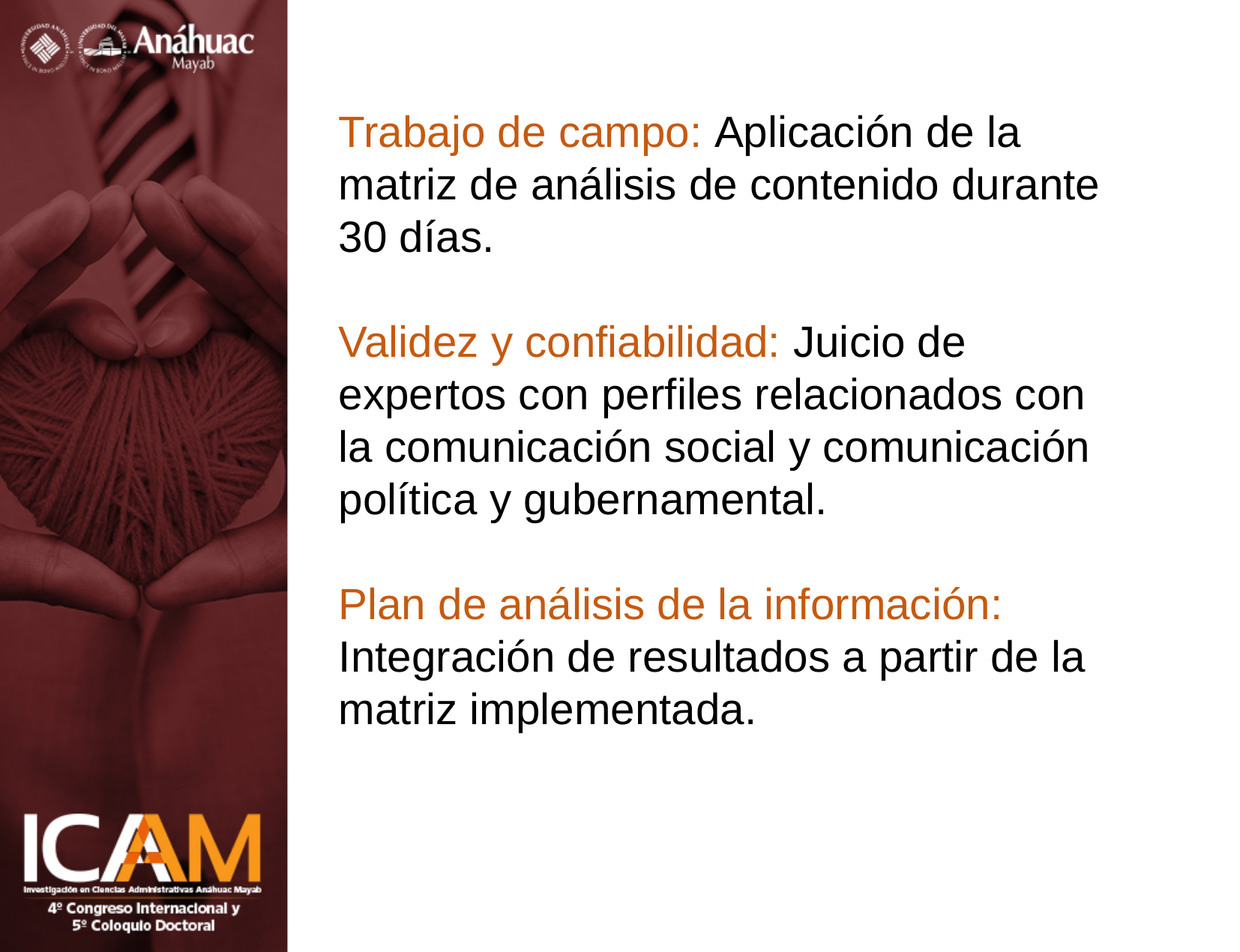

Trabajo de campo: Aplicación de la matriz de análisis de contenido durante 30 días.

Validez y confiabilidad: Juicio de expertos con perfiles relacionados con la comunicación social y comunicación política y gubernamental.

Plan de análisis de la información: Integración de resultados a partir de la matriz implementada.